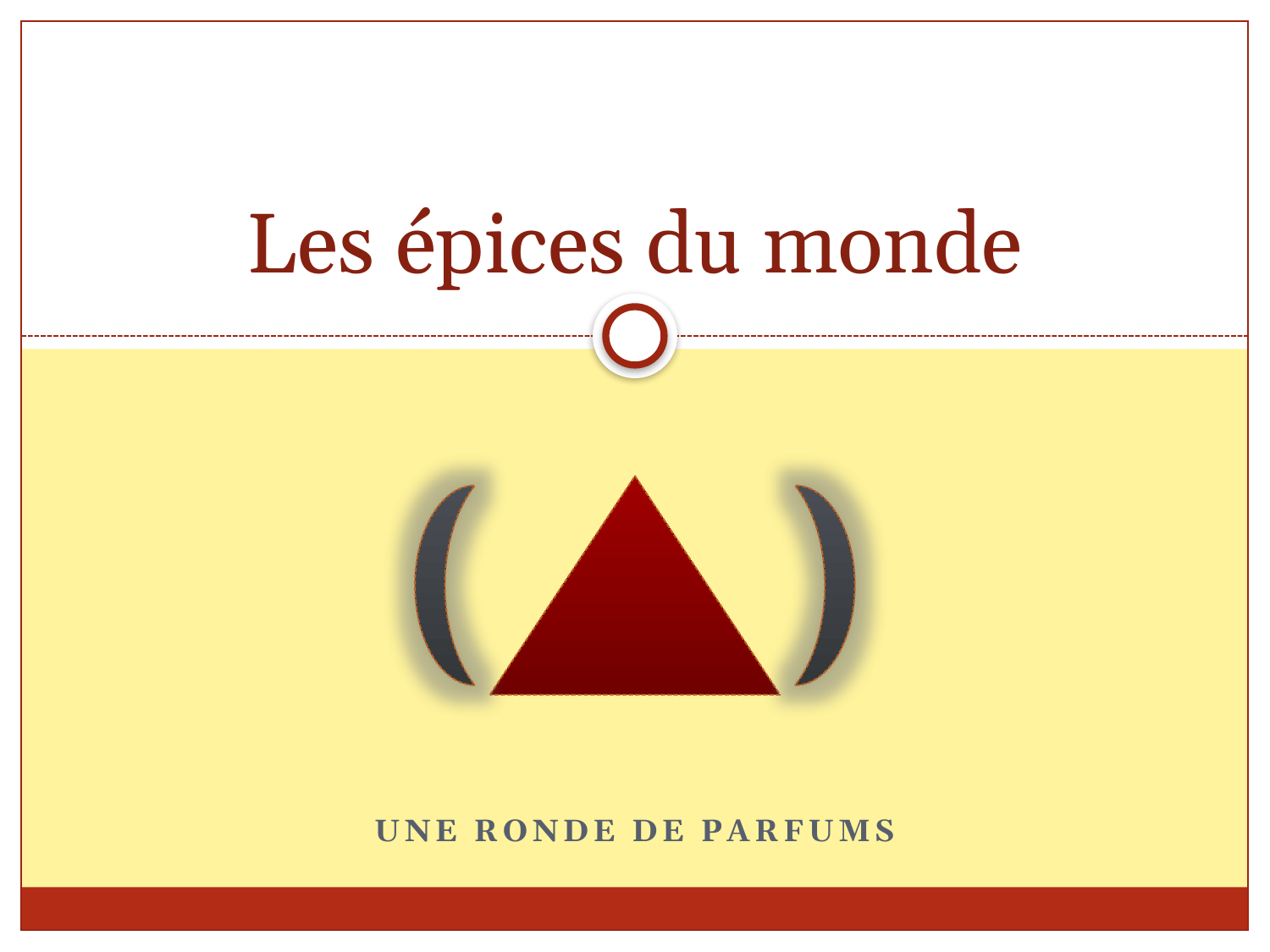

# Les épices du monde

Une ronde de parfums